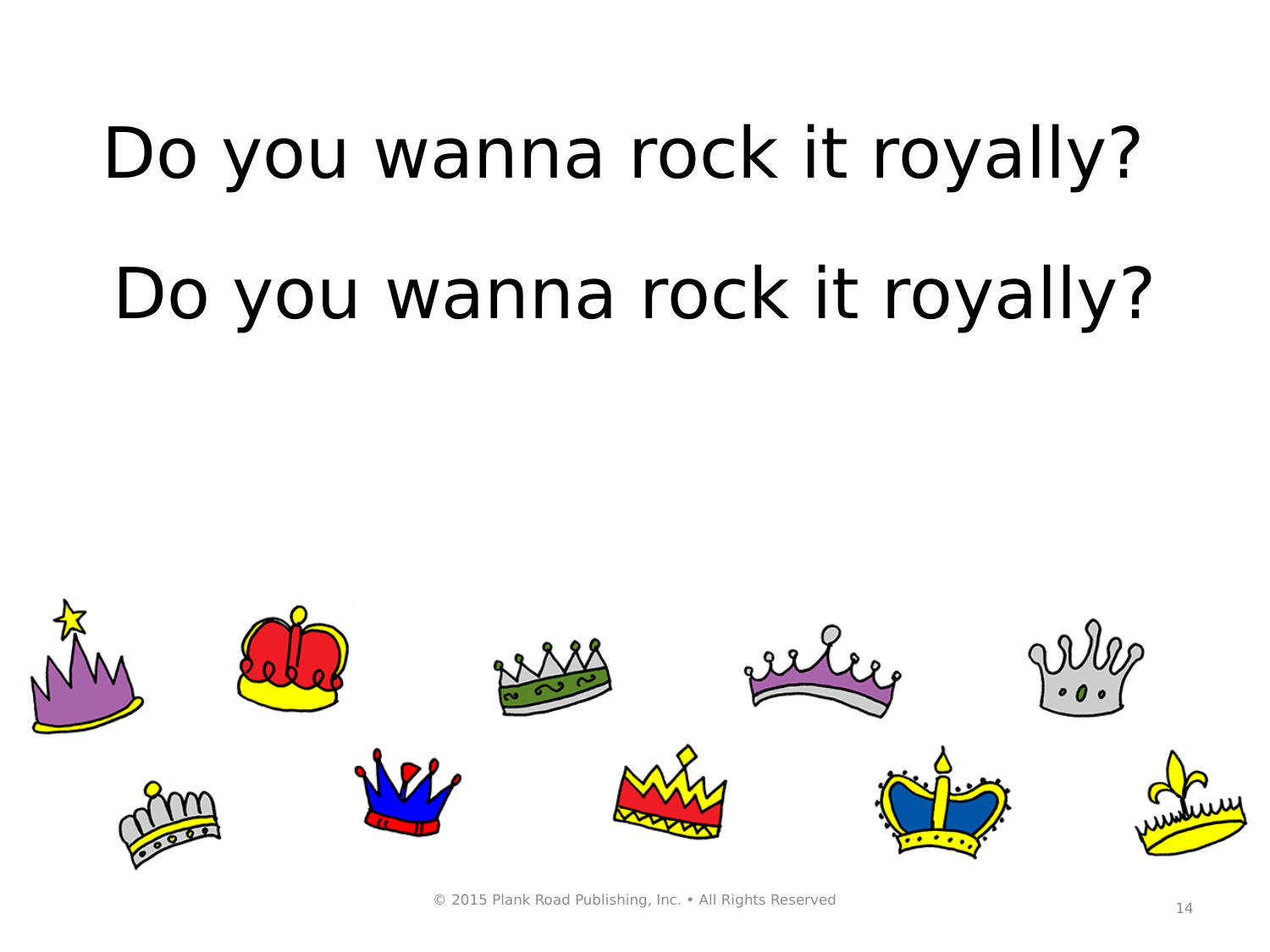

Do you wanna rock it royally?
Do you wanna rock it royally?
14